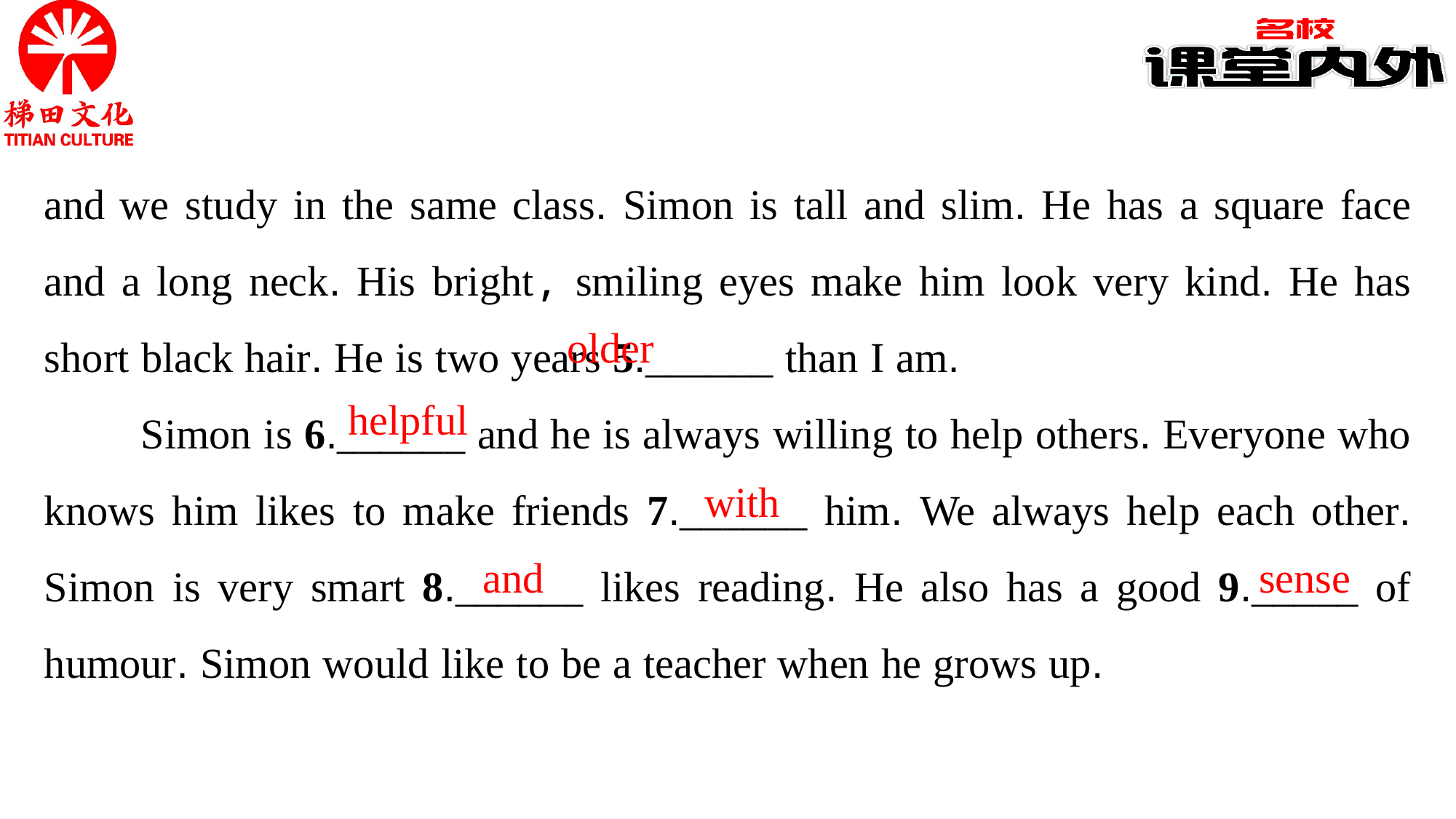

and we study in the same class. Simon is tall and slim. He has a square face and a long neck. His bright, smiling eyes make him look very kind. He has short black hair. He is two years 5.______ than I am.
Simon is 6.______ and he is always willing to help others. Everyone who knows him likes to make friends 7.______ him. We always help each other. Simon is very smart 8.______ likes reading. He also has a good 9._____ of humour. Simon would like to be a teacher when he grows up.
older
helpful
with
and
sense